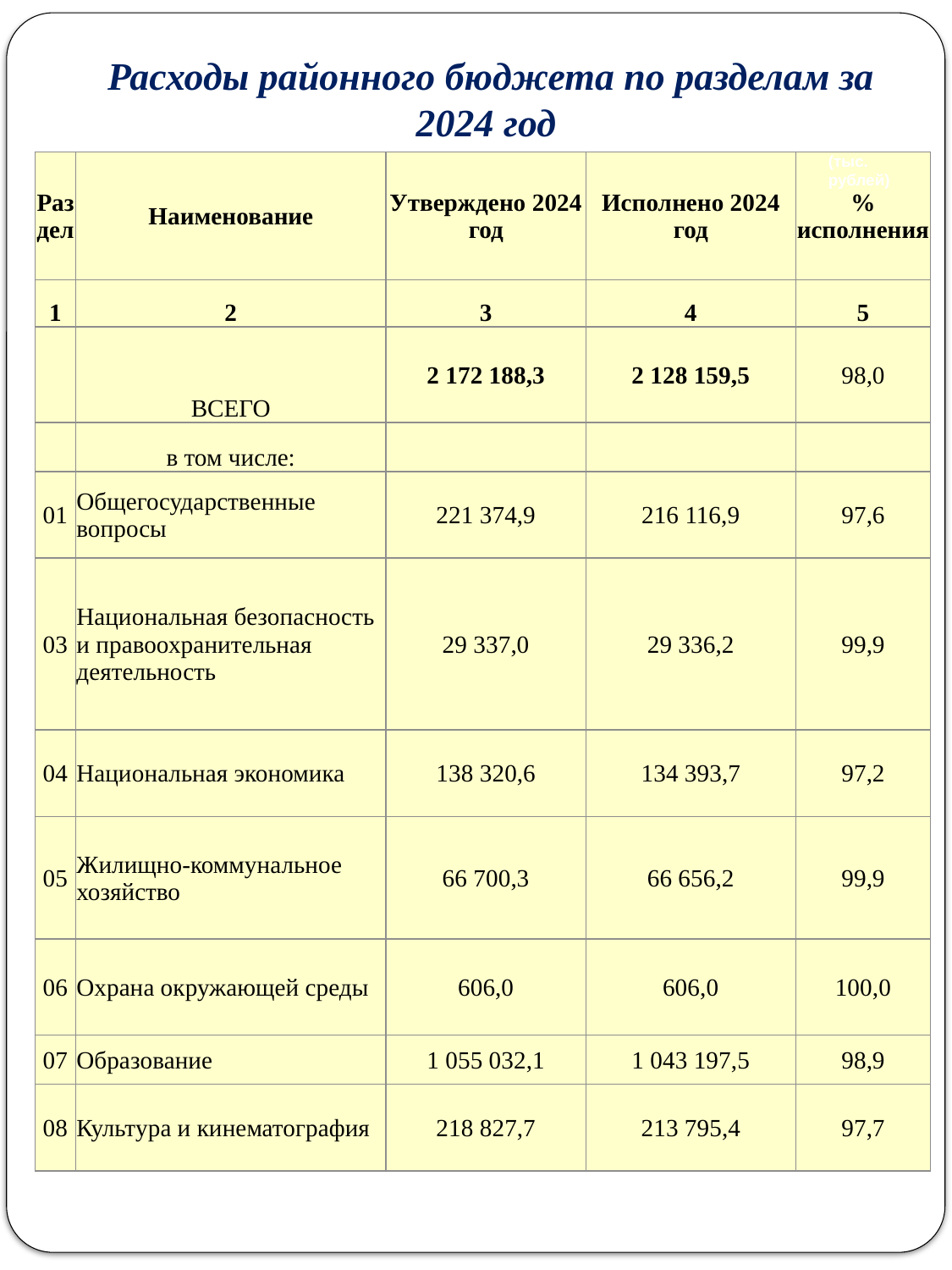

Расходы районного бюджета по разделам за 2024 год
(тыс. рублей)
| Раздел | Наименование | Утверждено 2024 год | Исполнено 2024 год | % исполнения |
| --- | --- | --- | --- | --- |
| 1 | 2 | 3 | 4 | 5 |
|  | ВСЕГО | 2 172 188,3 | 2 128 159,5 | 98,0 |
|  | в том числе: |  |  |  |
| 01 | Общегосударственные вопросы | 221 374,9 | 216 116,9 | 97,6 |
| 03 | Национальная безопасность и правоохранительная деятельность | 29 337,0 | 29 336,2 | 99,9 |
| 04 | Национальная экономика | 138 320,6 | 134 393,7 | 97,2 |
| 05 | Жилищно-коммунальное хозяйство | 66 700,3 | 66 656,2 | 99,9 |
| 06 | Охрана окружающей среды | 606,0 | 606,0 | 100,0 |
| 07 | Образование | 1 055 032,1 | 1 043 197,5 | 98,9 |
| 08 | Культура и кинематография | 218 827,7 | 213 795,4 | 97,7 |